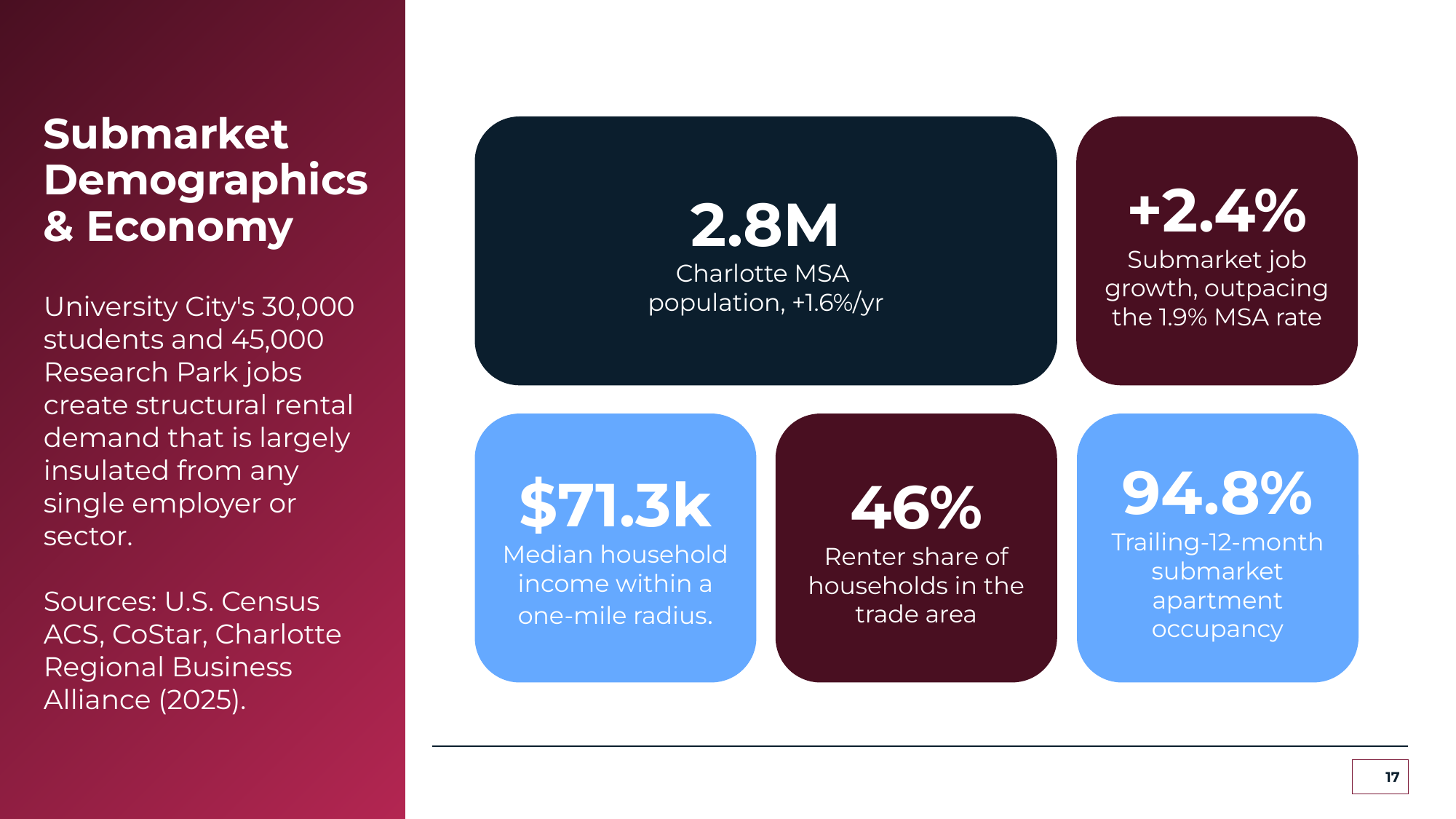

# Submarket Demographics & Economy
2.8M
Charlotte MSA
population, +1.6%/yr
+2.4%
Submarket job growth, outpacing the 1.9% MSA rate
University City's 30,000 students and 45,000 Research Park jobs create structural rental demand that is largely insulated from any single employer or sector.

Sources: U.S. Census ACS, CoStar, Charlotte Regional Business Alliance (2025).
$71.3k
Median household income within a one-mile radius.
46%
Renter share of households in the trade area
94.8%
Trailing-12-month submarket apartment occupancy
17